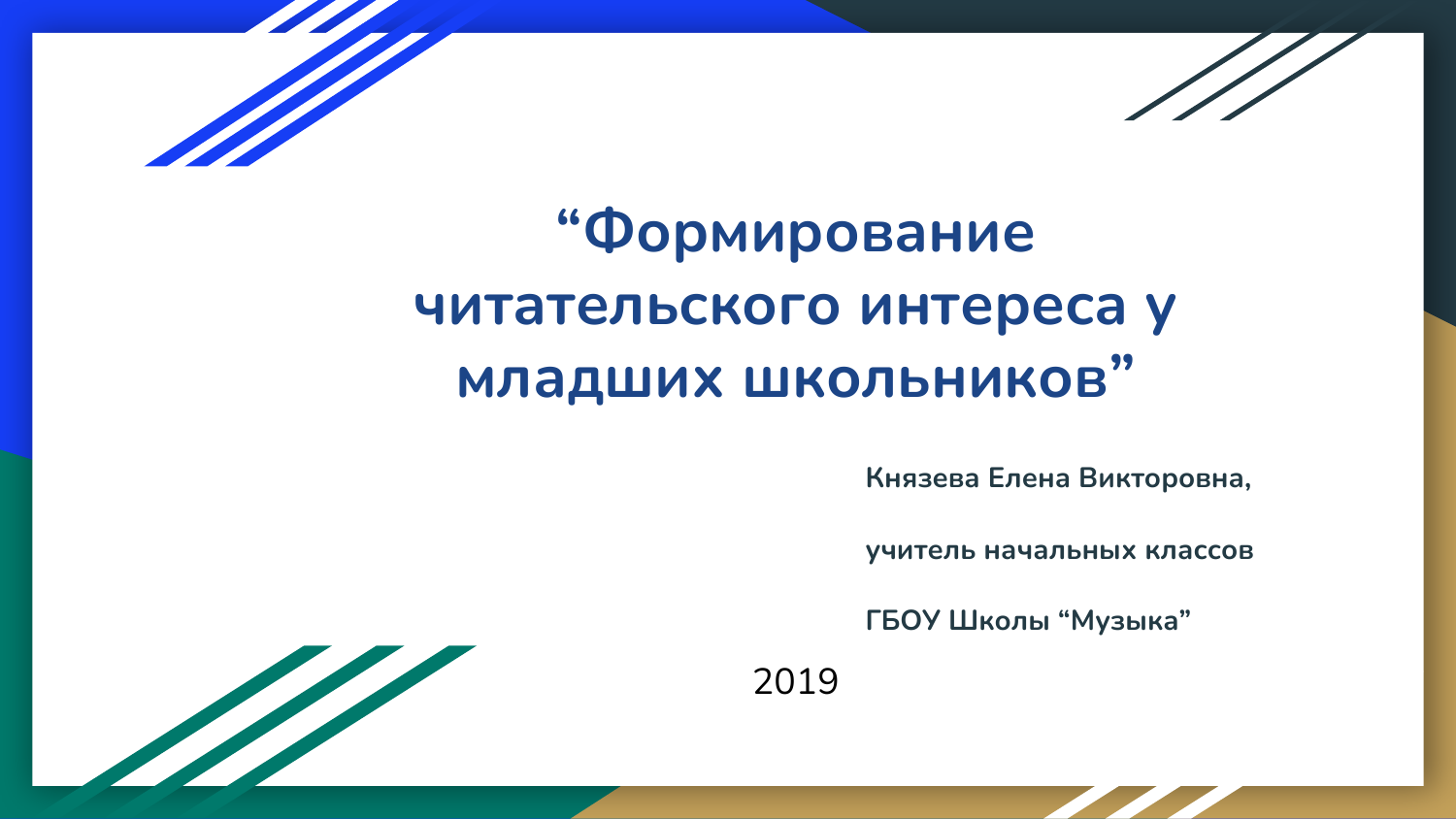

# “Формирование читательского интереса у младших школьников”

Князева Елена Викторовна,
учитель начальных классов
ГБОУ Школы “Музыка”

2019